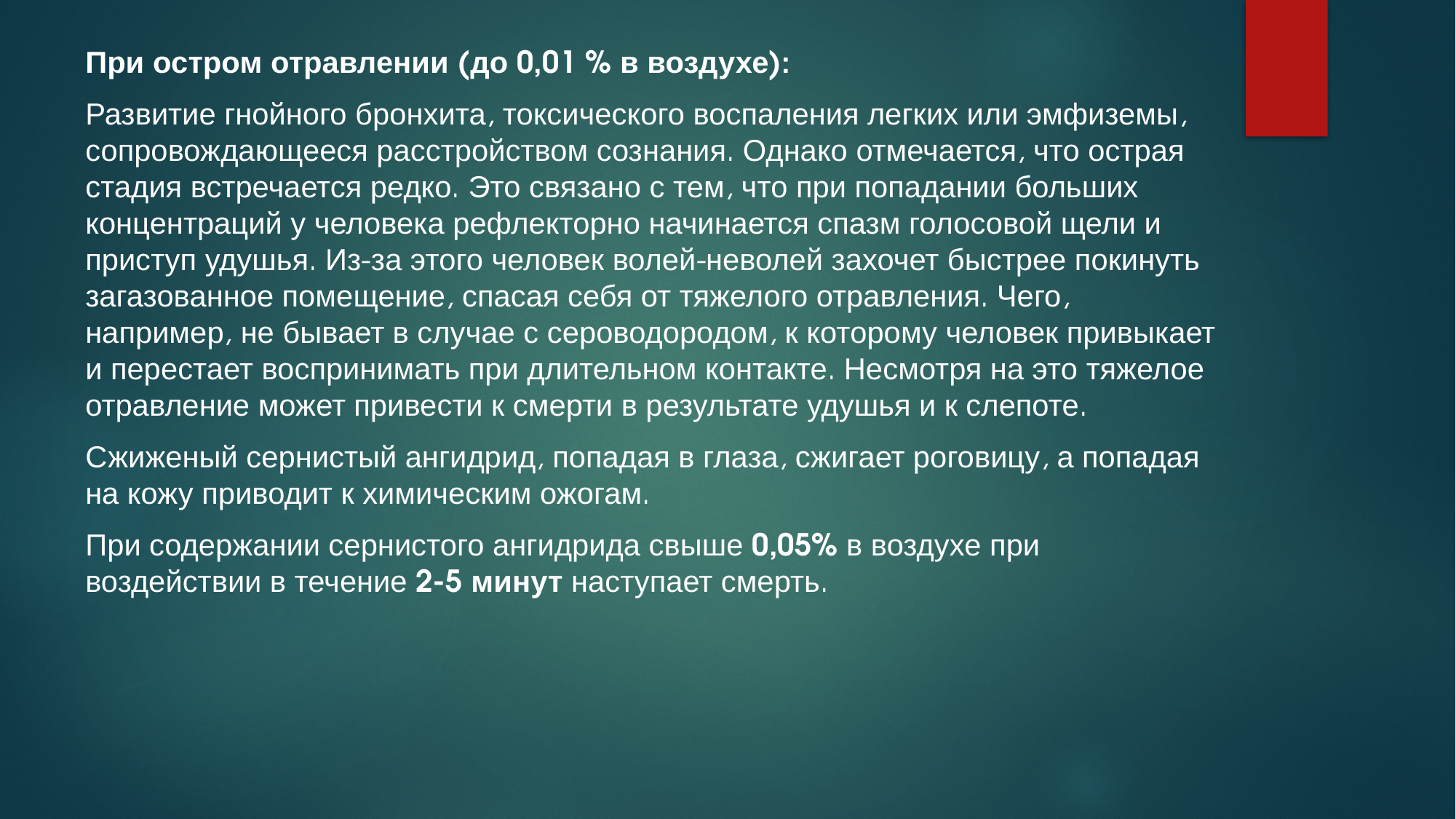

При остром отравлении (до 0,01 % в воздухе):
Развитие гнойного бронхита, токсического воспаления легких или эмфиземы, сопровождающееся расстройством сознания. Однако отмечается, что острая стадия встречается редко. Это связано с тем, что при попадании больших концентраций у человека рефлекторно начинается спазм голосовой щели и приступ удушья. Из-за этого человек волей-неволей захочет быстрее покинуть загазованное помещение, спасая себя от тяжелого отравления. Чего, например, не бывает в случае с сероводородом, к которому человек привыкает и перестает воспринимать при длительном контакте. Несмотря на это тяжелое отравление может привести к смерти в результате удушья и к слепоте.
Сжиженый сернистый ангидрид, попадая в глаза, сжигает роговицу, а попадая на кожу приводит к химическим ожогам.
При содержании сернистого ангидрида свыше 0,05% в воздухе при воздействии в течение 2-5 минут наступает смерть.